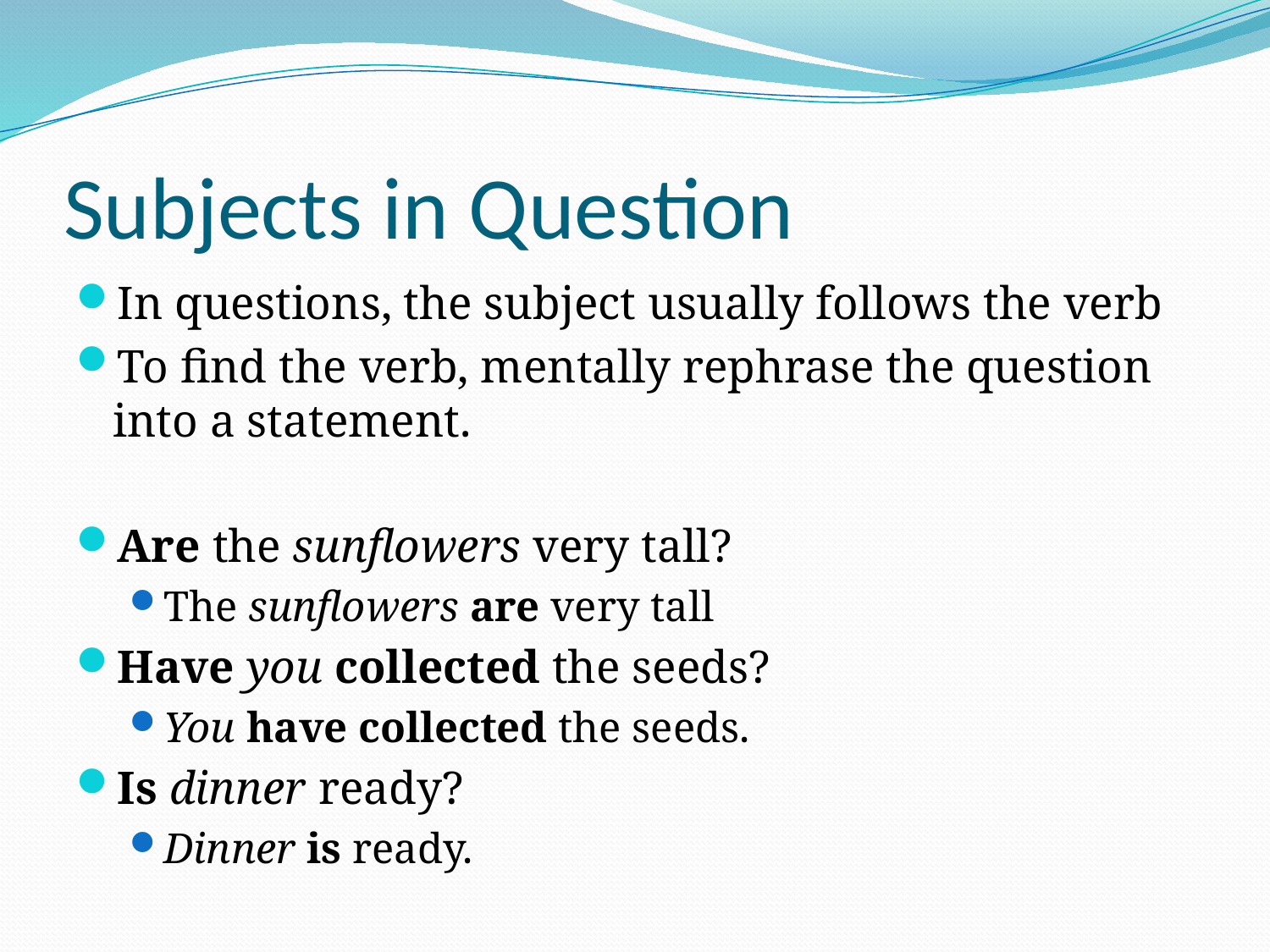

# Subjects in Question
In questions, the subject usually follows the verb
To find the verb, mentally rephrase the question into a statement.

Are the sunflowers very tall?
The sunflowers are very tall
Have you collected the seeds?
You have collected the seeds.
Is dinner ready?
Dinner is ready.